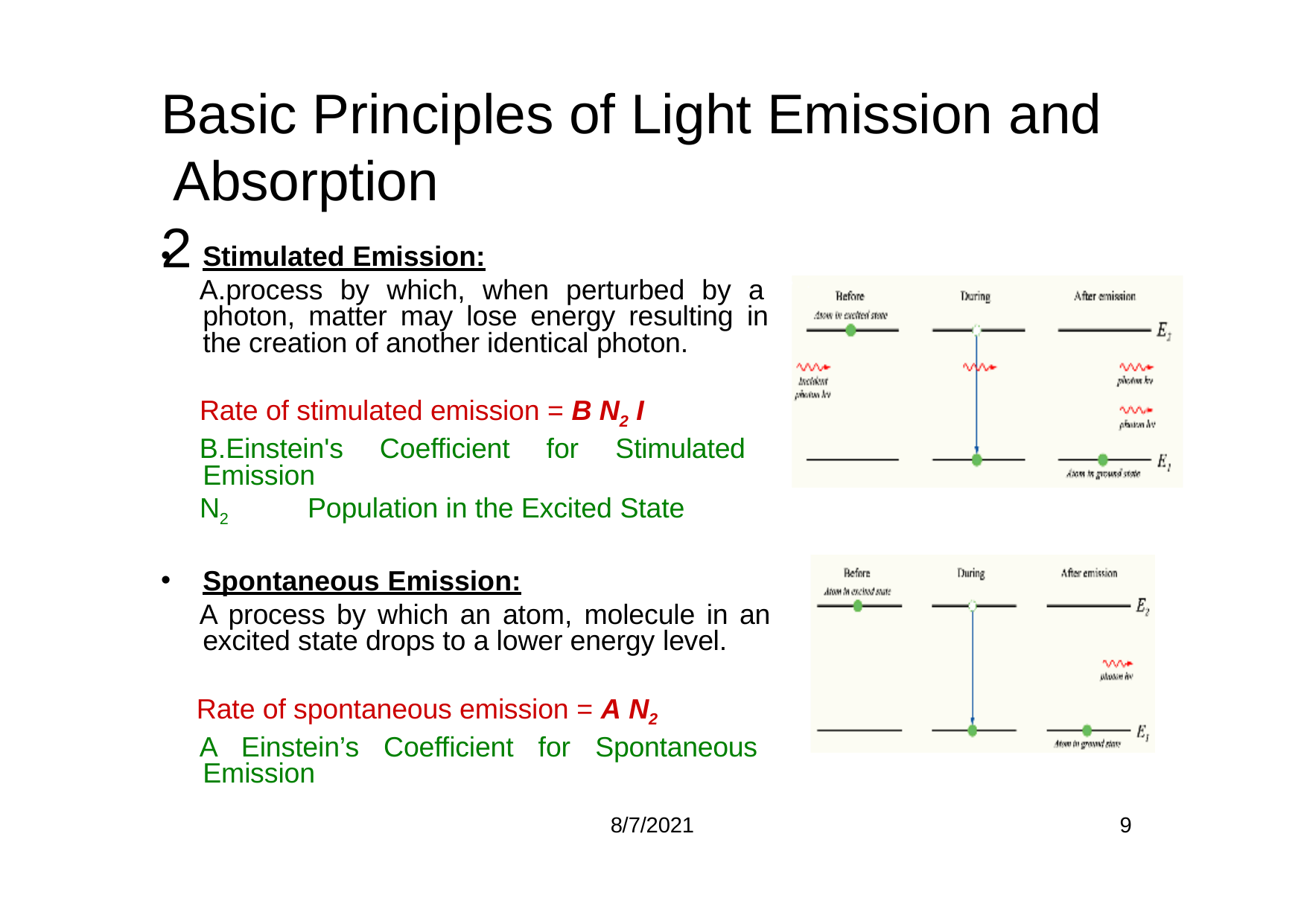

# Basic Principles of Light Emission and  Absorption	2
Stimulated Emission:
process by which, when perturbed by a  photon, matter may lose energy resulting in  the creation of another identical photon.

Rate of stimulated emission = B N2 I
Einstein's Coefficient for Stimulated  Emission
N2	Population in the Excited State

Spontaneous Emission:
A process by which an atom, molecule in an  excited state drops to a lower energy level.

Rate of spontaneous emission = A N2
A Einstein’s Coefficient for Spontaneous  Emission

8/7/2021
9